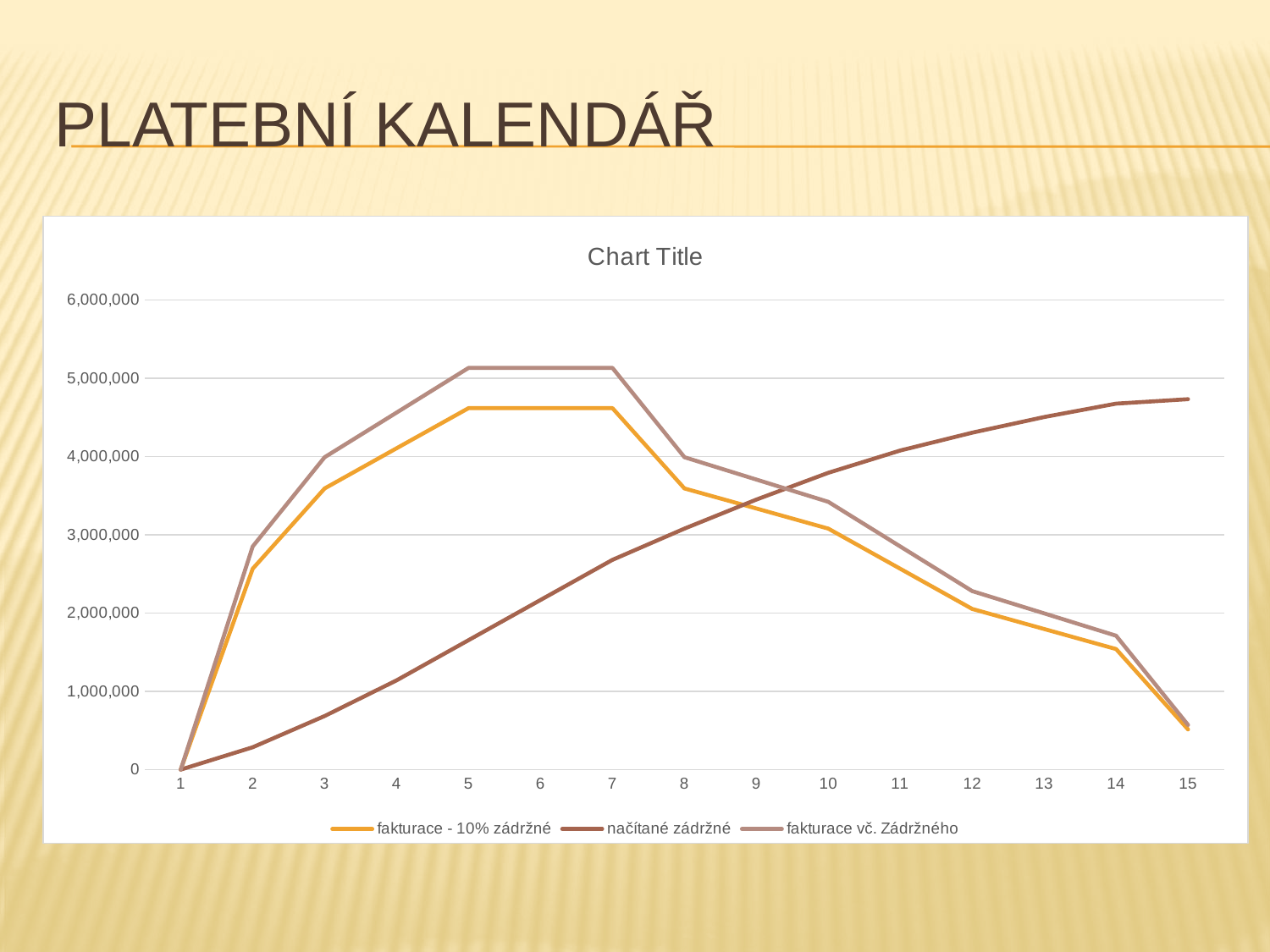

# Platební kalendář

### Chart:

| Category | fakturace - 10% zádržné | načítané zádržné | fakturace vč. Zádržného |
|---|---|---|---|